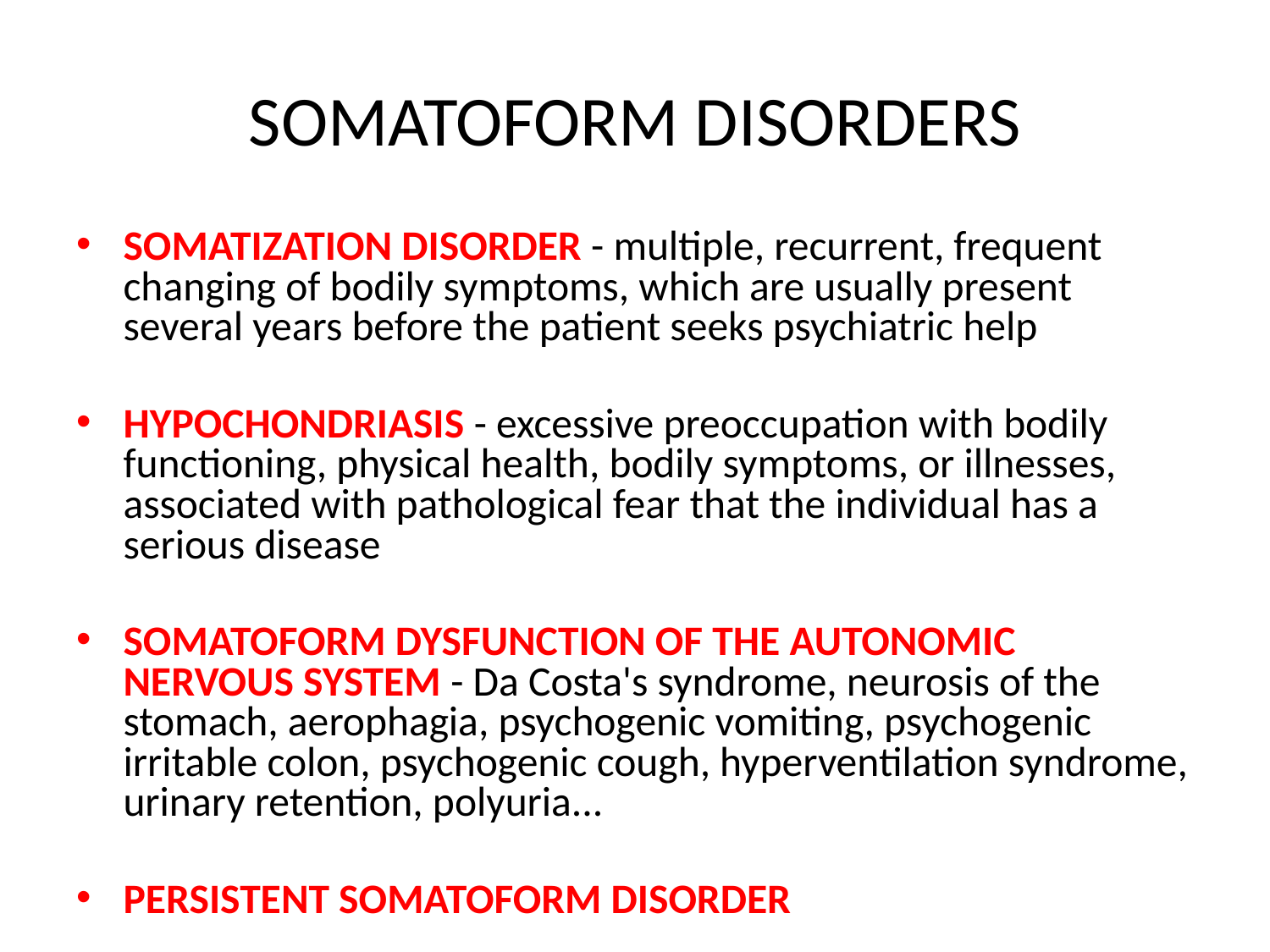

# SOMATOFORM DISORDERS
SOMATIZATION DISORDER - multiple, recurrent, frequent changing of bodily symptoms, which are usually present several years before the patient seeks psychiatric help

HYPOCHONDRIASIS - excessive preoccupation with bodily functioning, physical health, bodily symptoms, or illnesses, associated with pathological fear that the individual has a serious disease

SOMATOFORM DYSFUNCTION OF THE AUTONOMIC NERVOUS SYSTEM - Da Costa's syndrome, neurosis of the stomach, aerophagia, psychogenic vomiting, psychogenic irritable colon, psychogenic cough, hyperventilation syndrome, urinary retention, polyuria...

PERSISTENT SOMATOFORM DISORDER